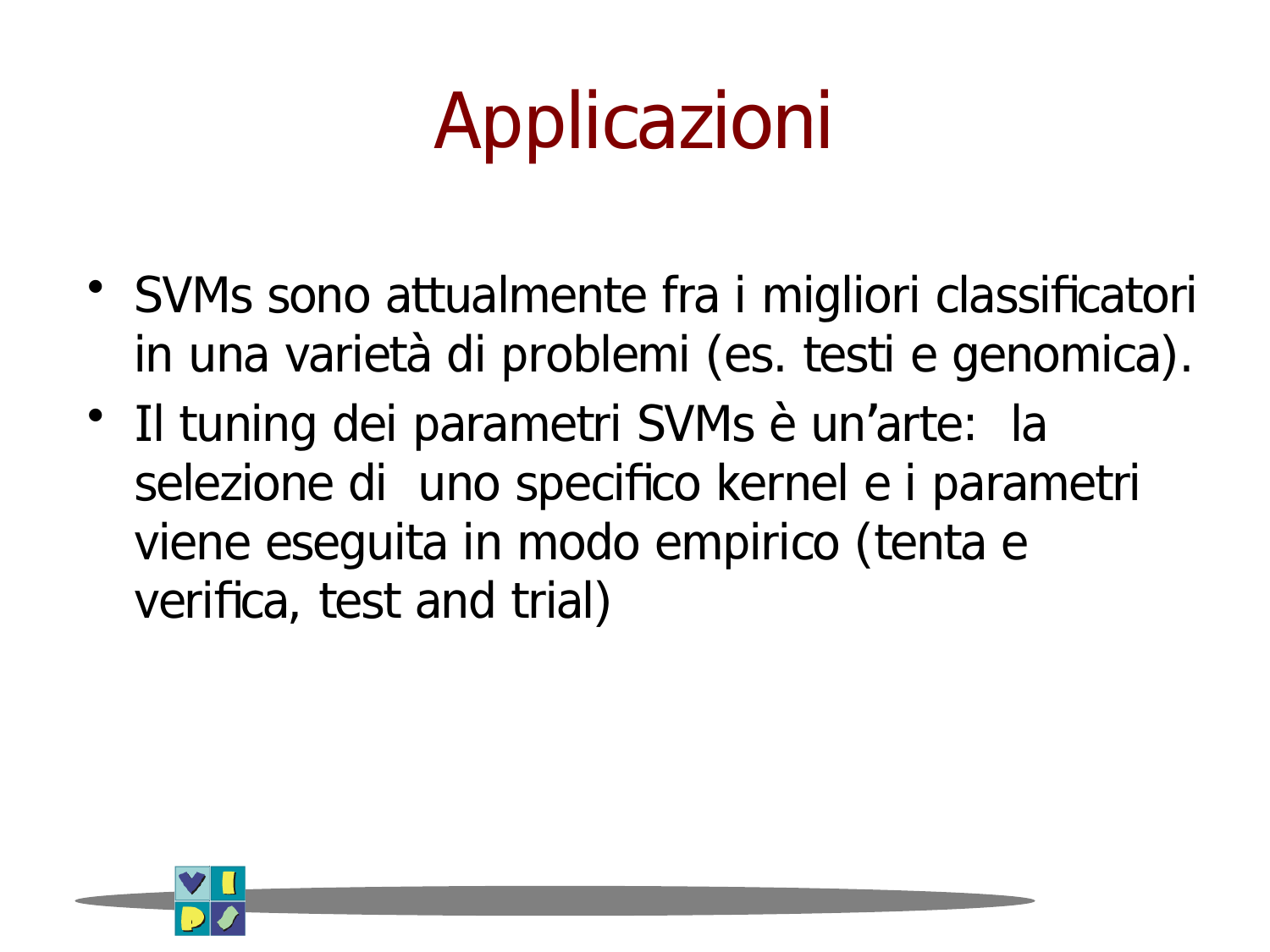

# Applicazioni

SVMs sono attualmente fra i migliori classificatori in una varietà di problemi (es. testi e genomica).
Il tuning dei parametri SVMs è un’arte:  la selezione di  uno specifico kernel e i parametri viene eseguita in modo empirico (tenta e verifica, test and trial)